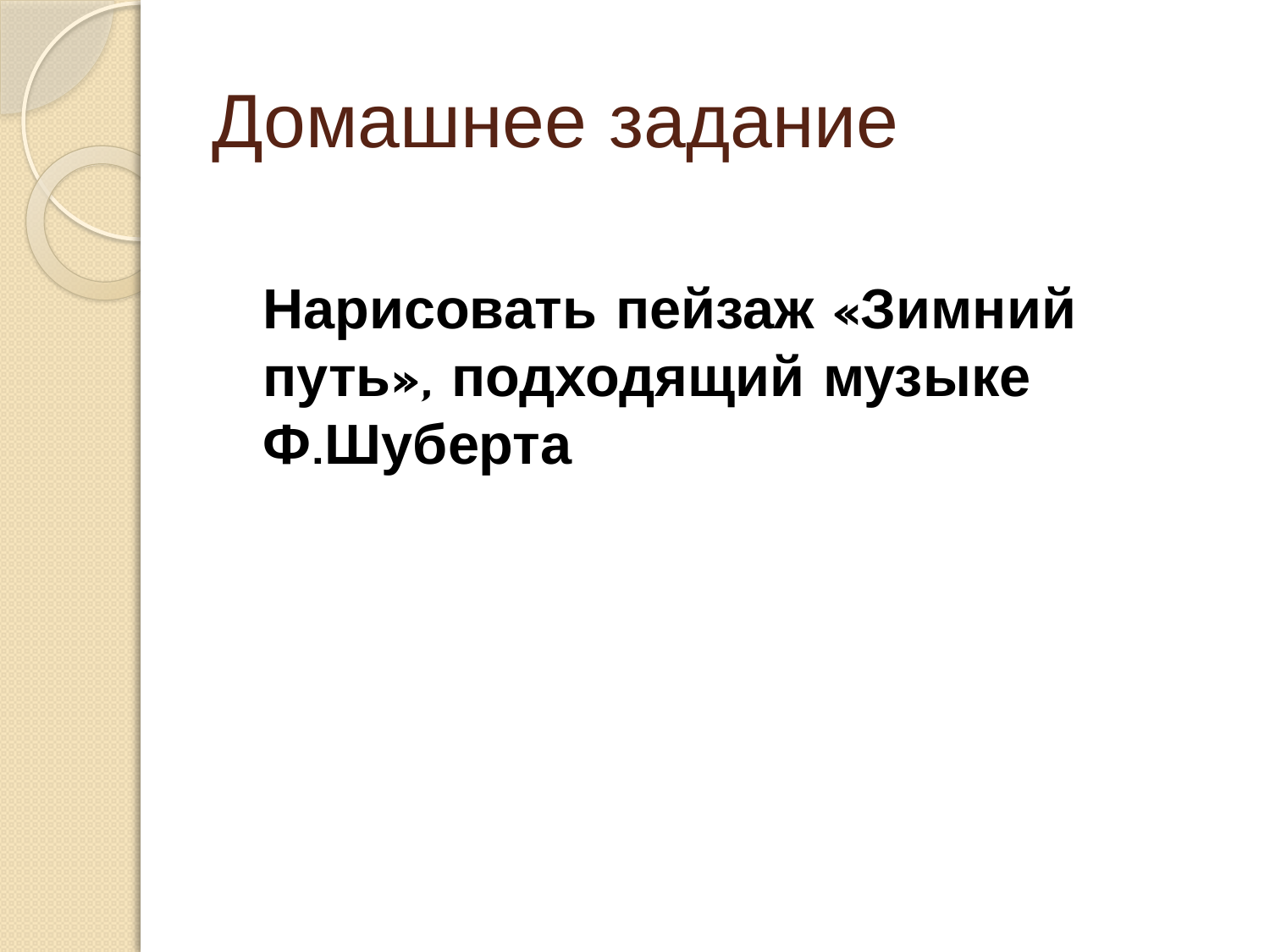

# Домашнее задание
Нарисовать пейзаж «Зимний путь», подходящий музыке Ф.Шуберта